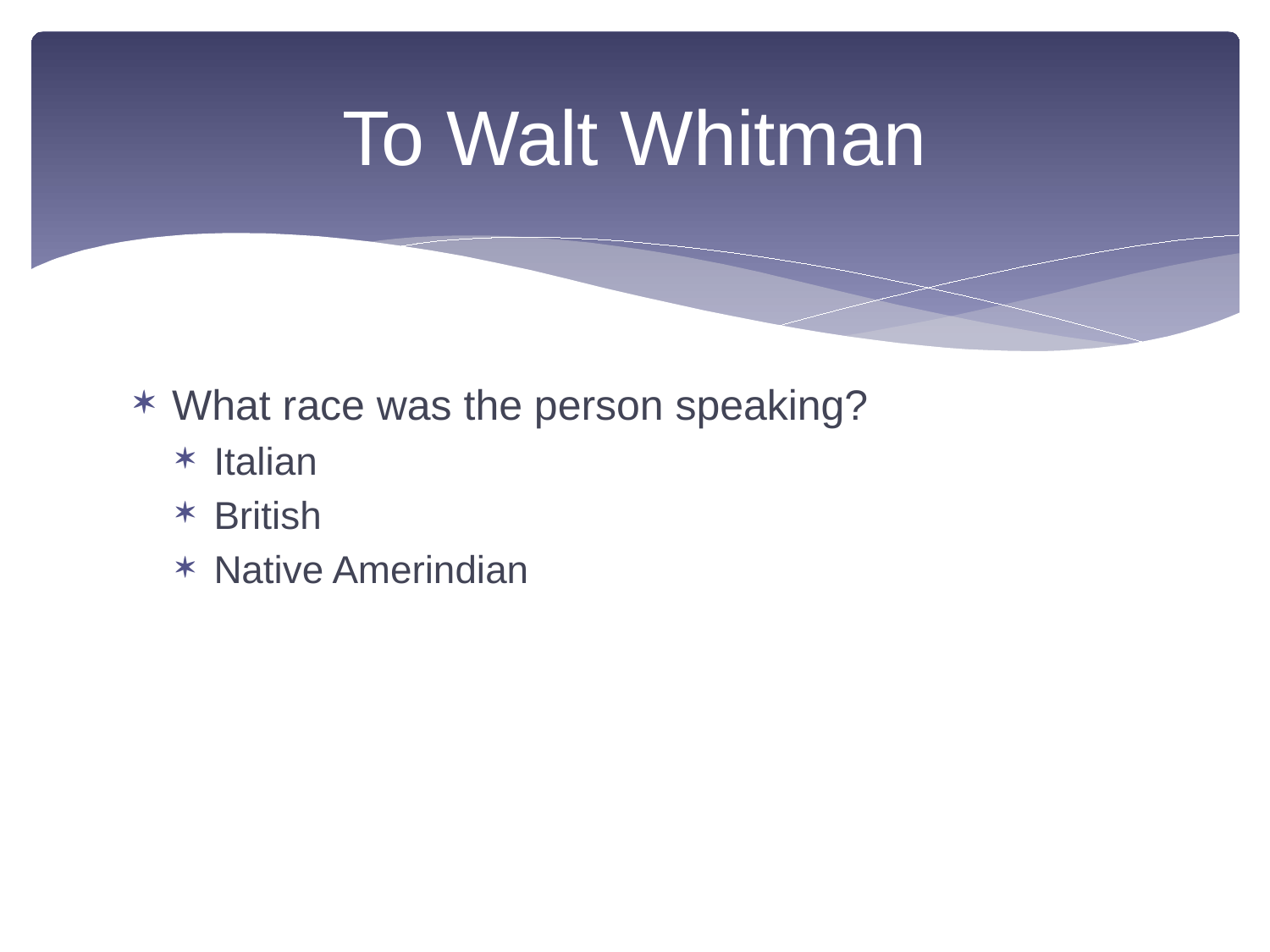

# To Walt Whitman
What race was the person speaking?
Italian
British
Native Amerindian